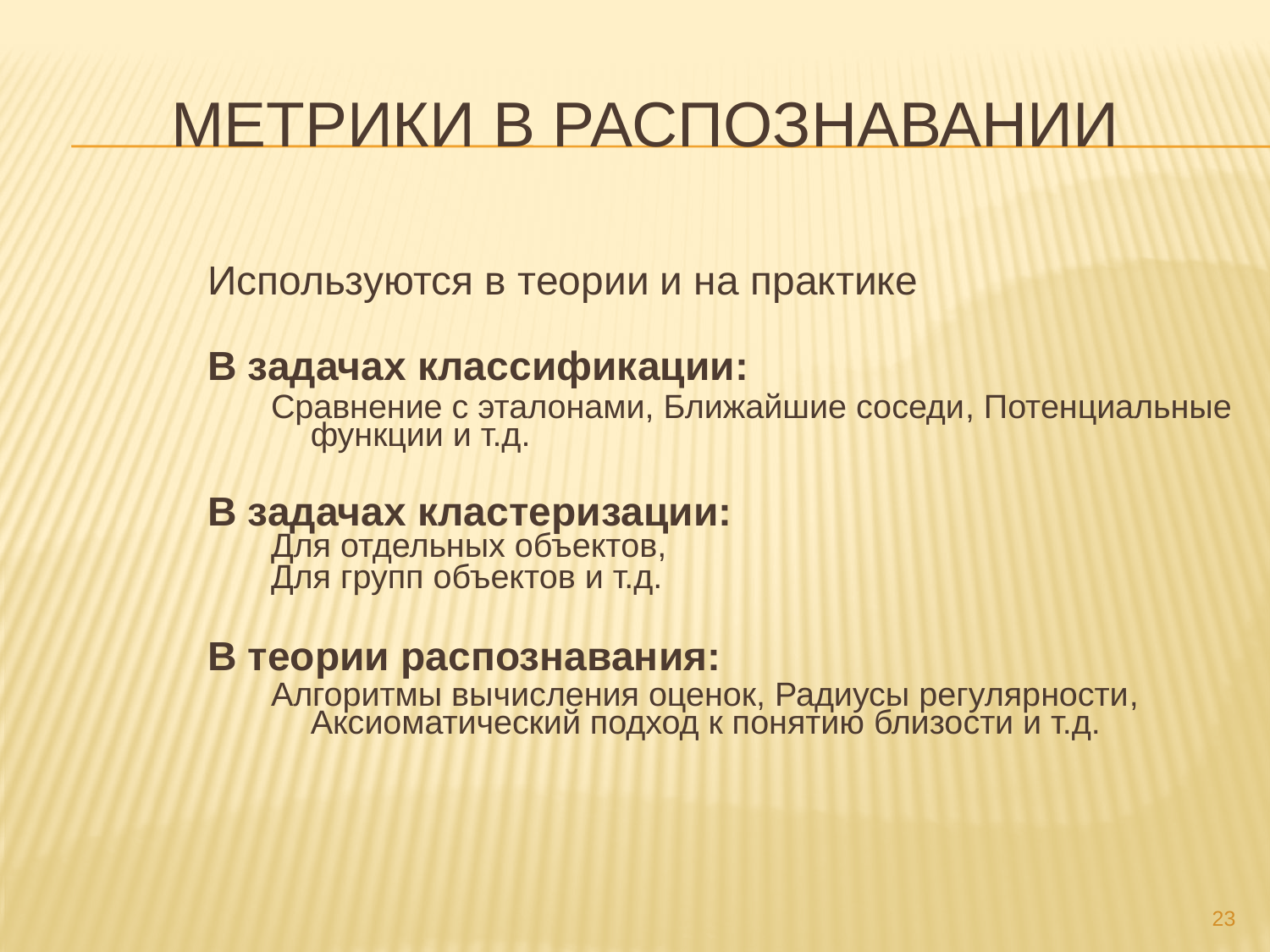

# Метрики в распознавании
Используются в теории и на практике

В задачах классификации:
Сравнение с эталонами, Ближайшие соседи, Потенциальные функции и т.д.

В задачах кластеризации:
Для отдельных объектов,
Для групп объектов и т.д.

В теории распознавания:
Алгоритмы вычисления оценок, Радиусы регулярности, Аксиоматический подход к понятию близости и т.д.
23